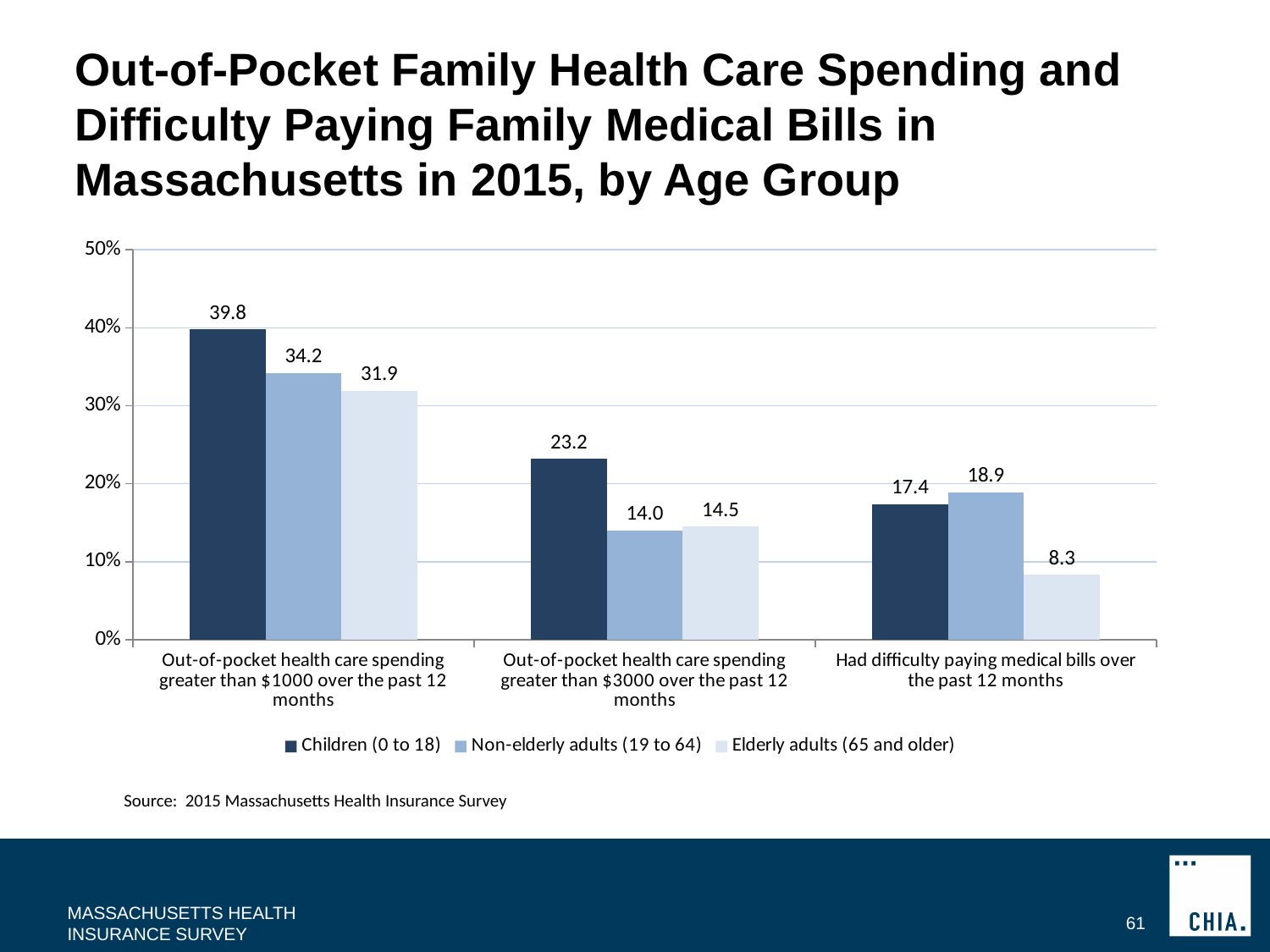

# Out-of-Pocket Family Health Care Spending and Difficulty Paying Family Medical Bills in Massachusetts in 2015, by Age Group

### Chart

| Category | Children (0 to 18) | Non-elderly adults (19 to 64) | Elderly adults (65 and older) |
|---|---|---|---|
| Out-of-pocket health care spending greater than $1000 over the past 12 months | 39.8 | 34.2 | 31.9 |
| Out-of-pocket health care spending greater than $3000 over the past 12 months | 23.2 | 14.0 | 14.5 |
| Had difficulty paying medical bills over the past 12 months | 17.4 | 18.9 | 8.3 |
Source:  2015 Massachusetts Health Insurance Survey

MASSACHUSETTS HEALTH INSURANCE SURVEY
61